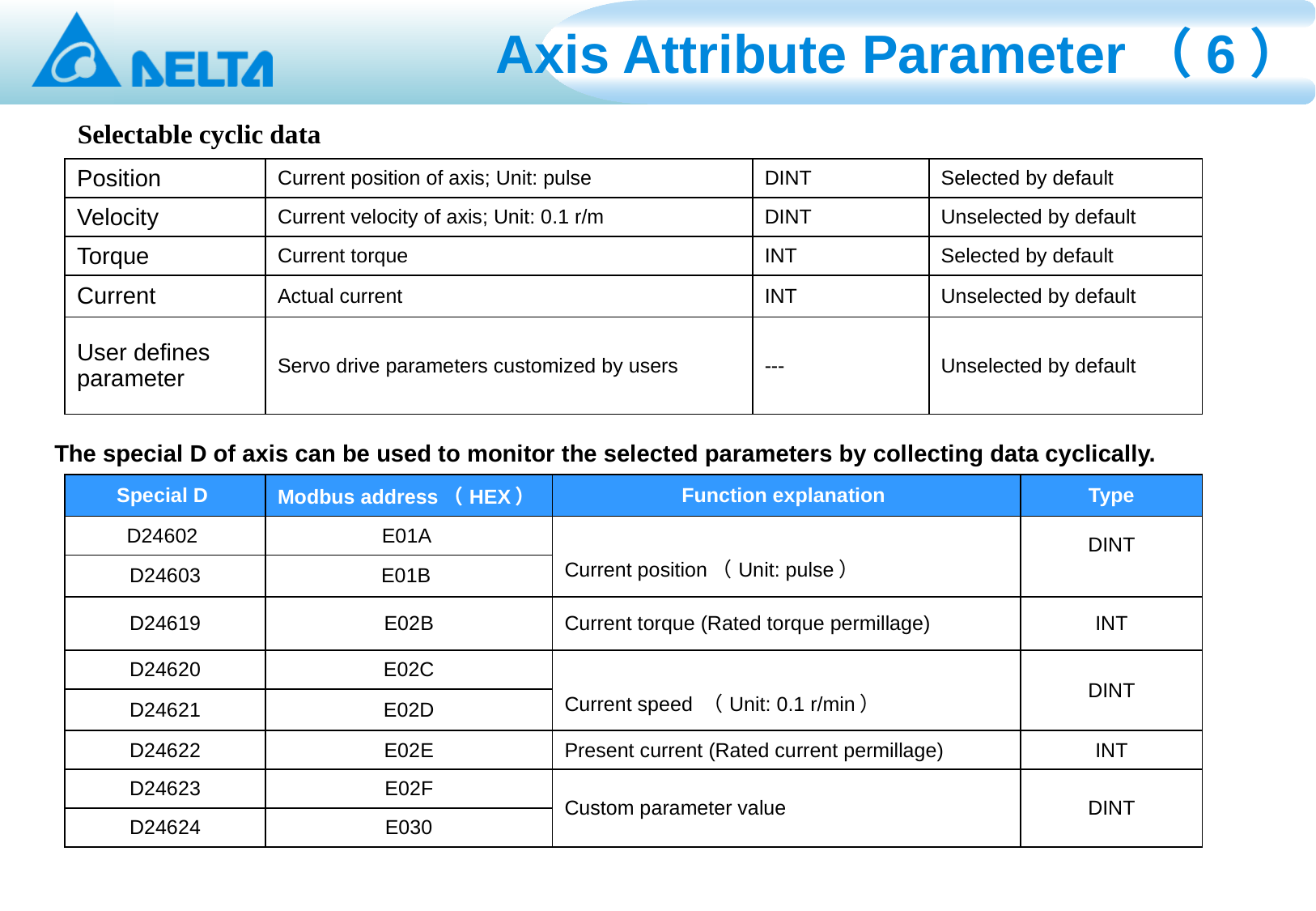

Axis Attribute Parameter（6）
Selectable cyclic data
| Position | Current position of axis; Unit: pulse | DINT | Selected by default |
| --- | --- | --- | --- |
| Velocity | Current velocity of axis; Unit: 0.1 r/m | DINT | Unselected by default |
| Torque | Current torque | INT | Selected by default |
| Current | Actual current | INT | Unselected by default |
| User defines parameter | Servo drive parameters customized by users | --- | Unselected by default |
The special D of axis can be used to monitor the selected parameters by collecting data cyclically.
| Special D | Modbus address（HEX） | Function explanation | Type |
| --- | --- | --- | --- |
| D24602 | E01A | Current position（Unit: pulse） | DINT |
| D24603 | E01B |  |  |
| D24619 | E02B | Current torque (Rated torque permillage) | INT |
| D24620 | E02C | Current speed （Unit: 0.1 r/min） | DINT |
| D24621 | E02D |  |  |
| D24622 | E02E | Present current (Rated current permillage) | INT |
| D24623 | E02F | Custom parameter value | DINT |
| D24624 | E030 |  |  |